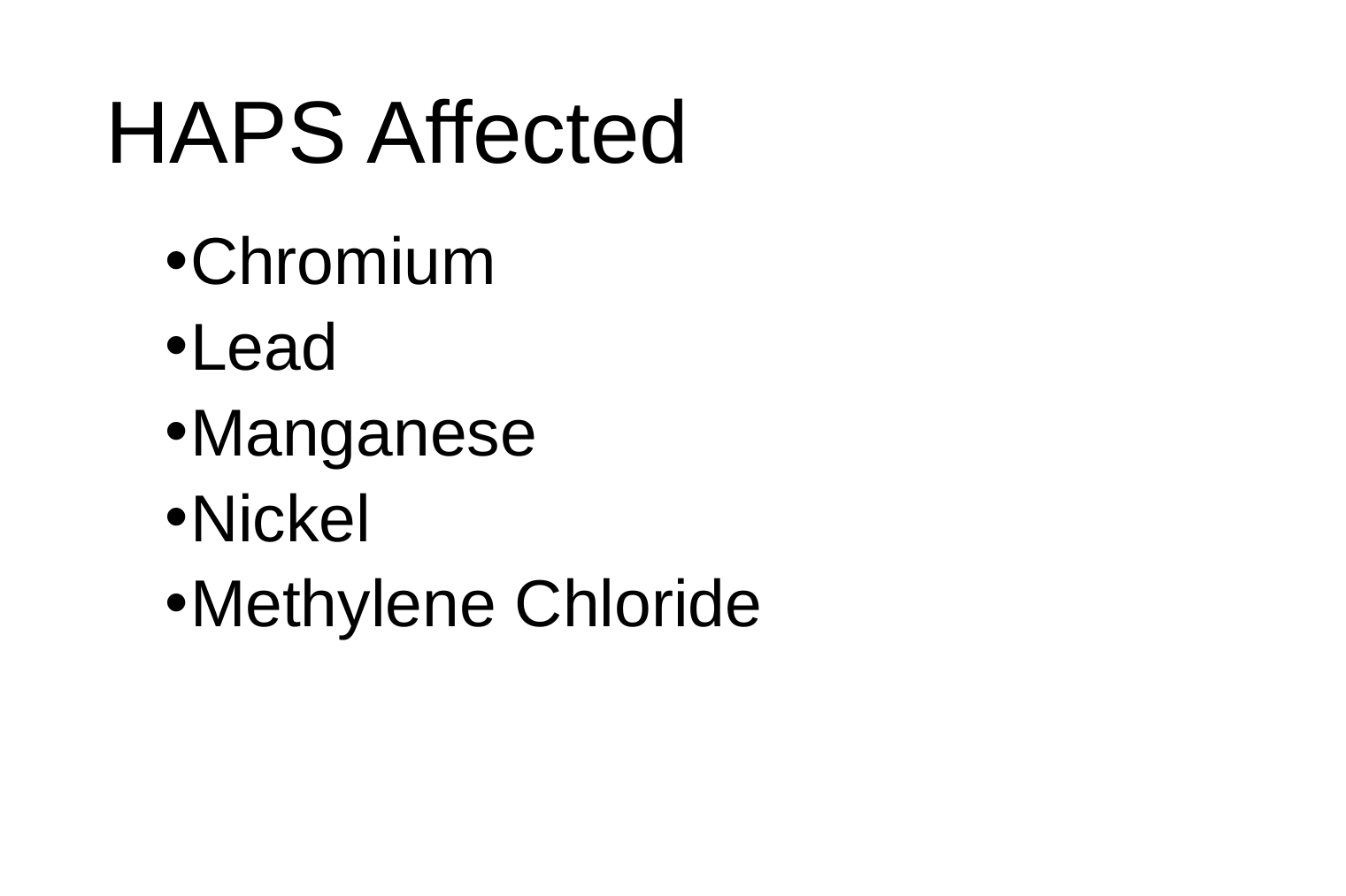

# HAPS Affected
Chromium
Lead
Manganese
Nickel
Methylene Chloride